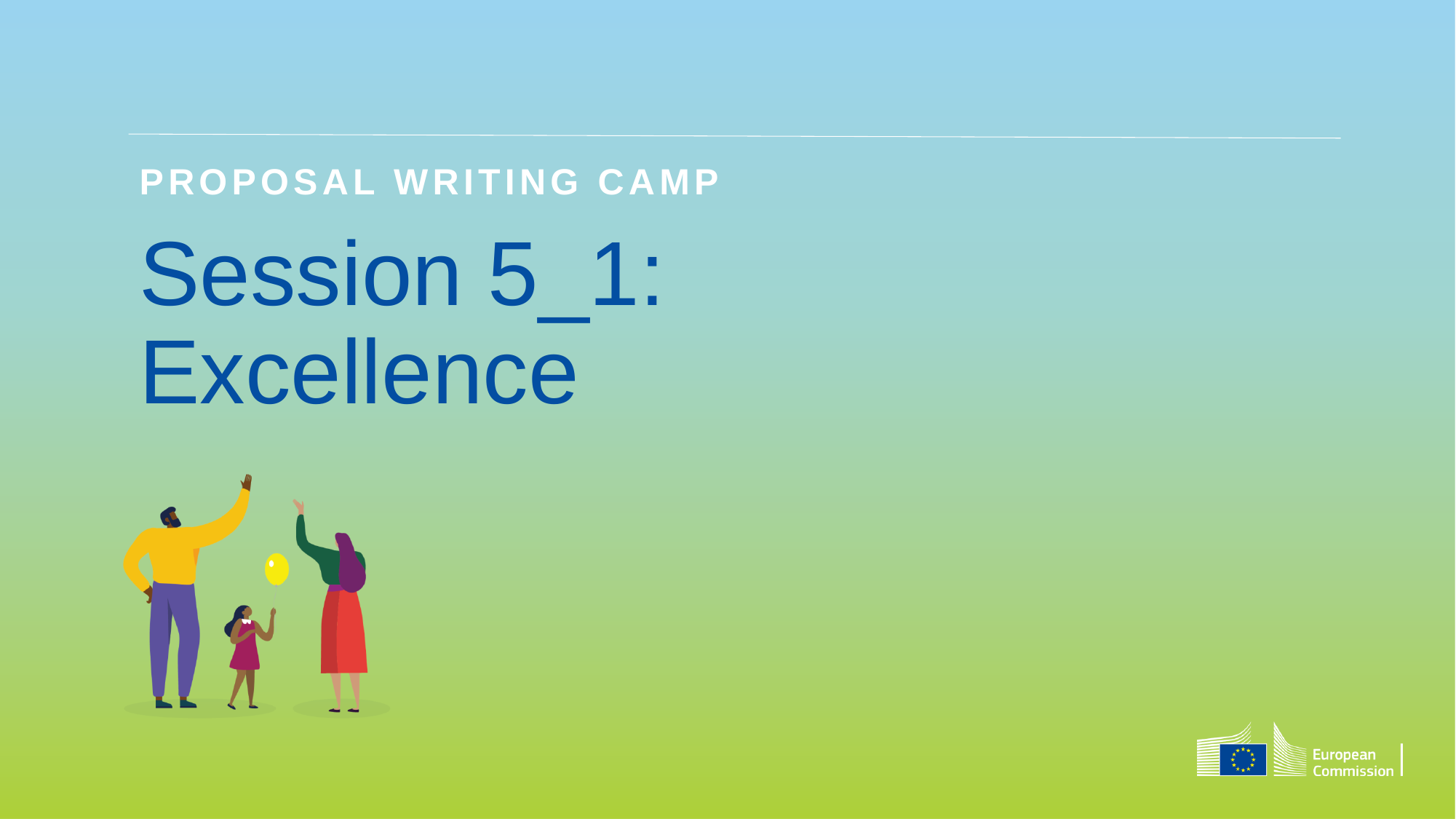

Proposal Writing Camp
# Session 5_1: Excellence